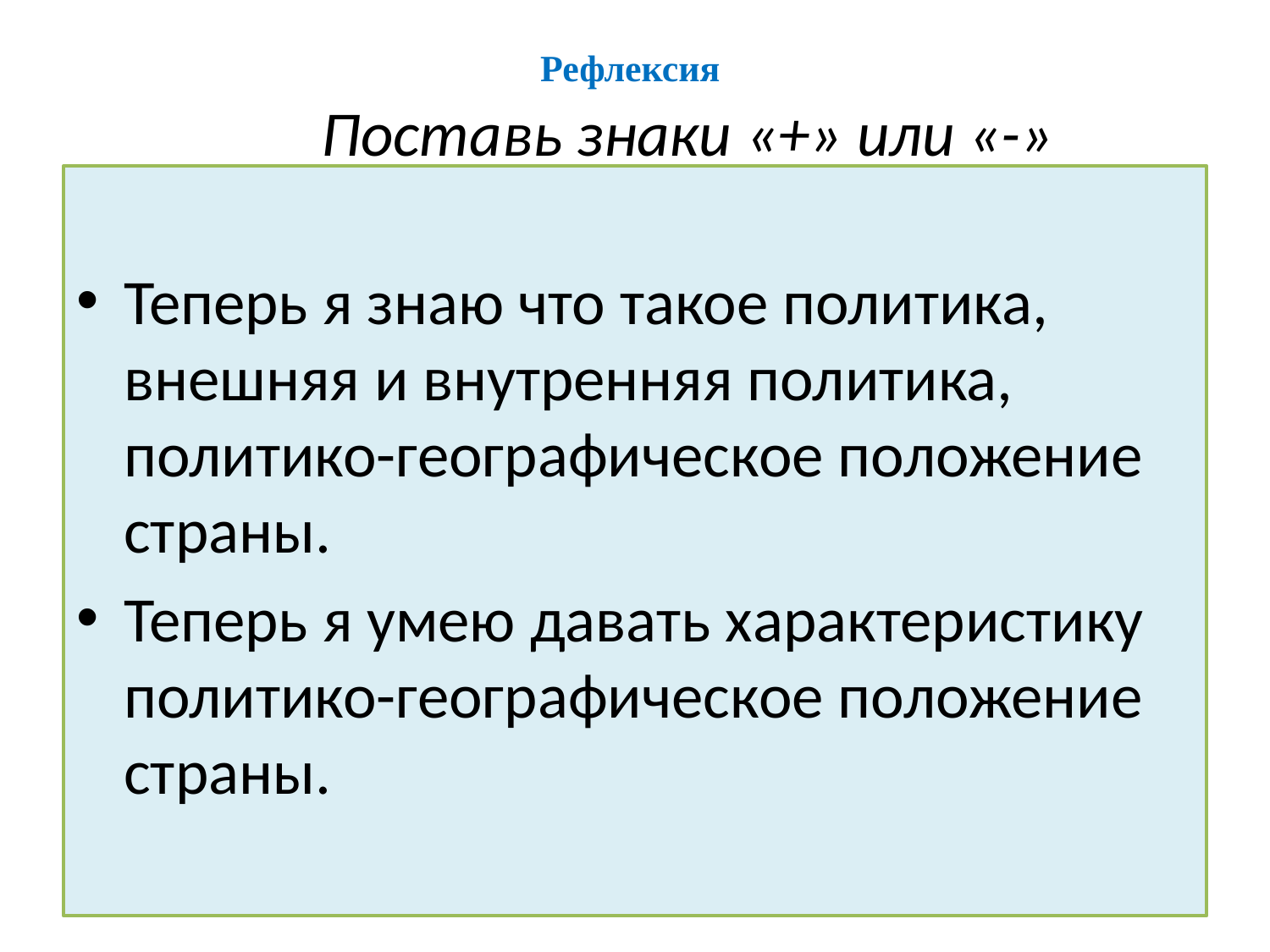

# Рефлексия
Поставь знаки «+» или «-»

Теперь я знаю что такое политика, внешняя и внутренняя политика, политико-географическое положение страны.
Теперь я умею давать характеристику политико-географическое положение страны.